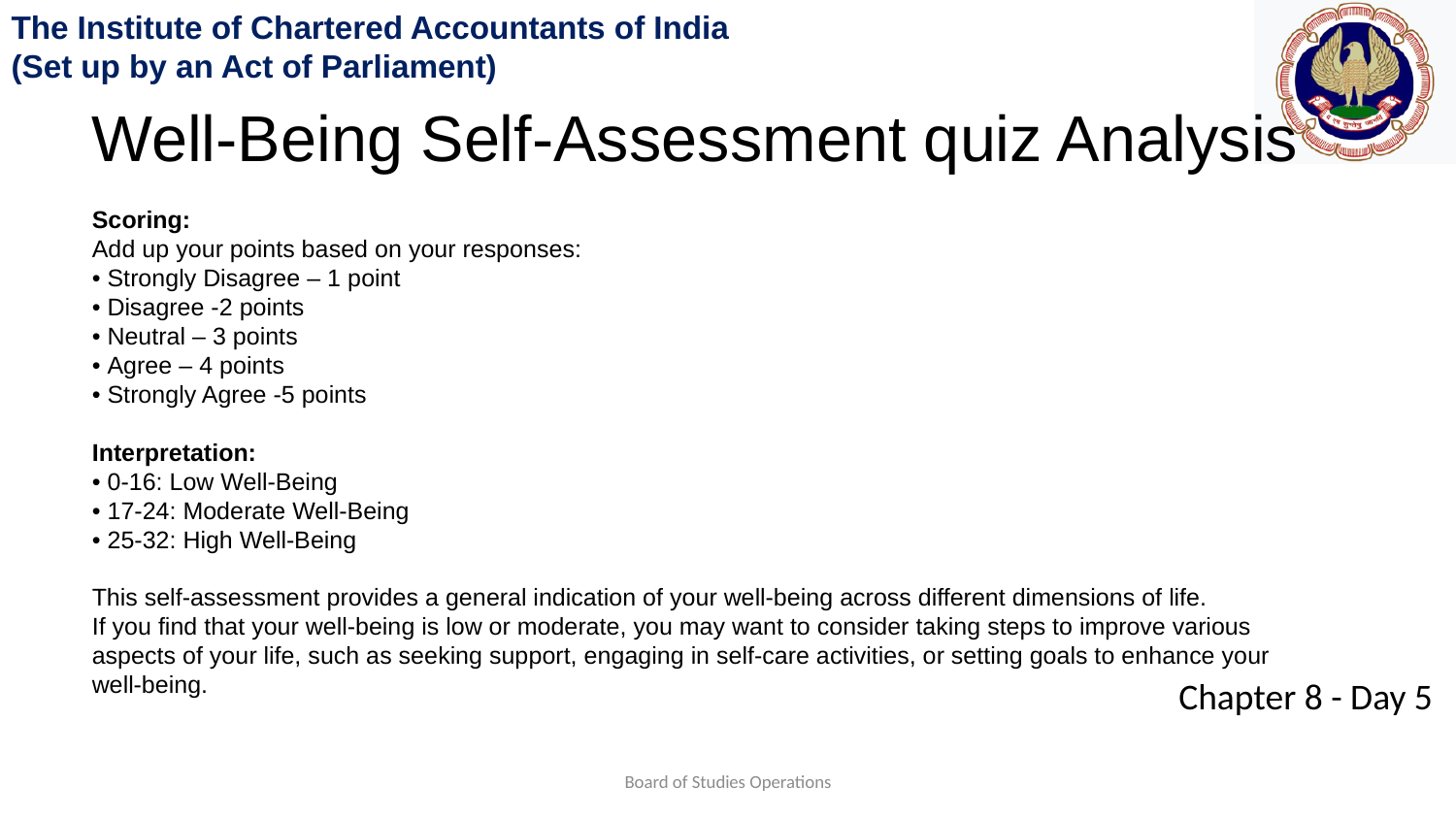

Well-Being Self-Assessment quiz Analysis
Scoring:
Add up your points based on your responses:
• Strongly Disagree – 1 point
• Disagree -2 points
• Neutral – 3 points
• Agree – 4 points
• Strongly Agree -5 points

Interpretation:
• 0-16: Low Well-Being
• 17-24: Moderate Well-Being
• 25-32: High Well-Being

This self-assessment provides a general indication of your well-being across different dimensions of life.
If you find that your well-being is low or moderate, you may want to consider taking steps to improve various aspects of your life, such as seeking support, engaging in self-care activities, or setting goals to enhance your well-being.
Board of Studies Operations